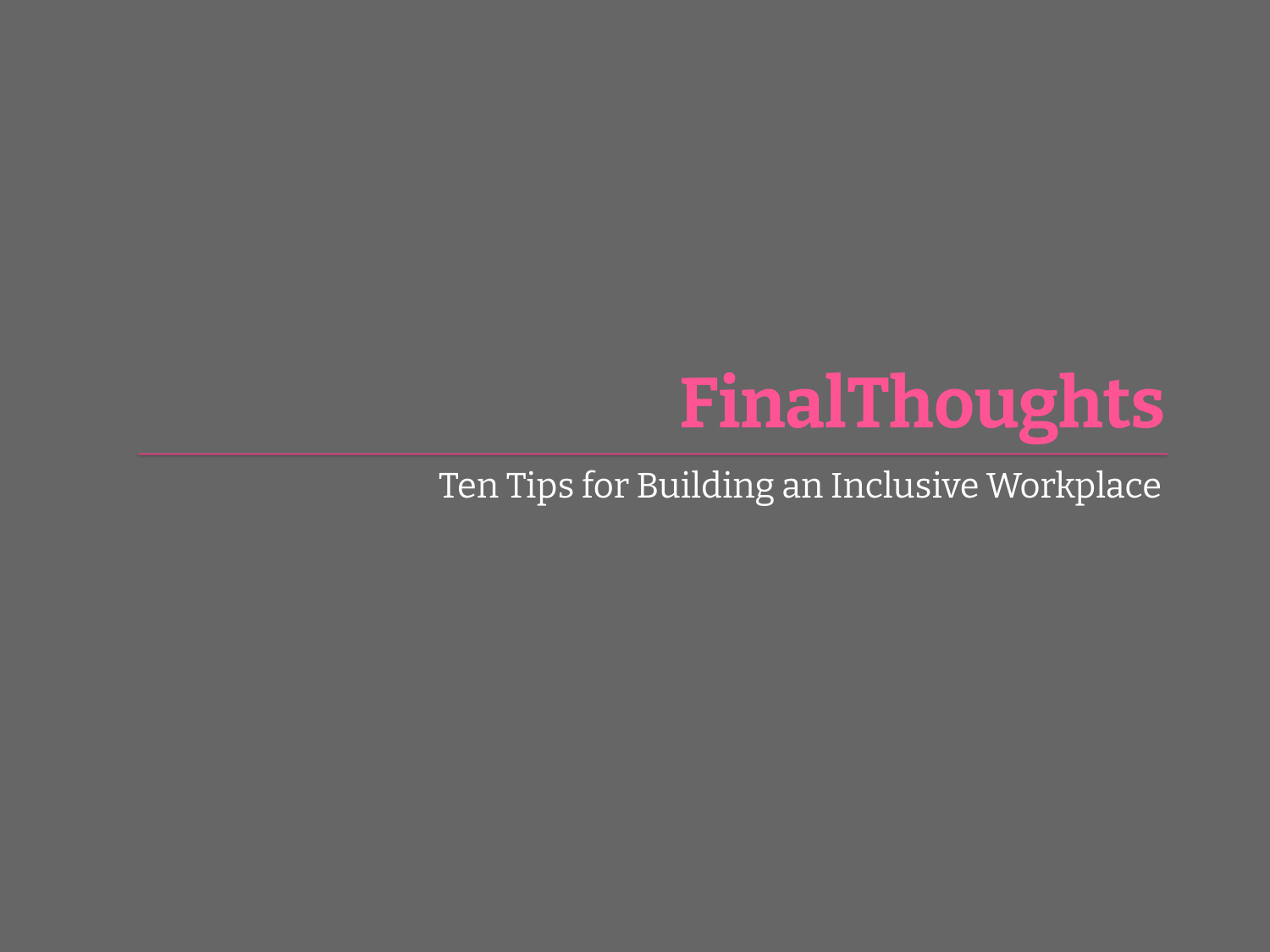

# FinalThoughts
Ten Tips for Building an Inclusive Workplace